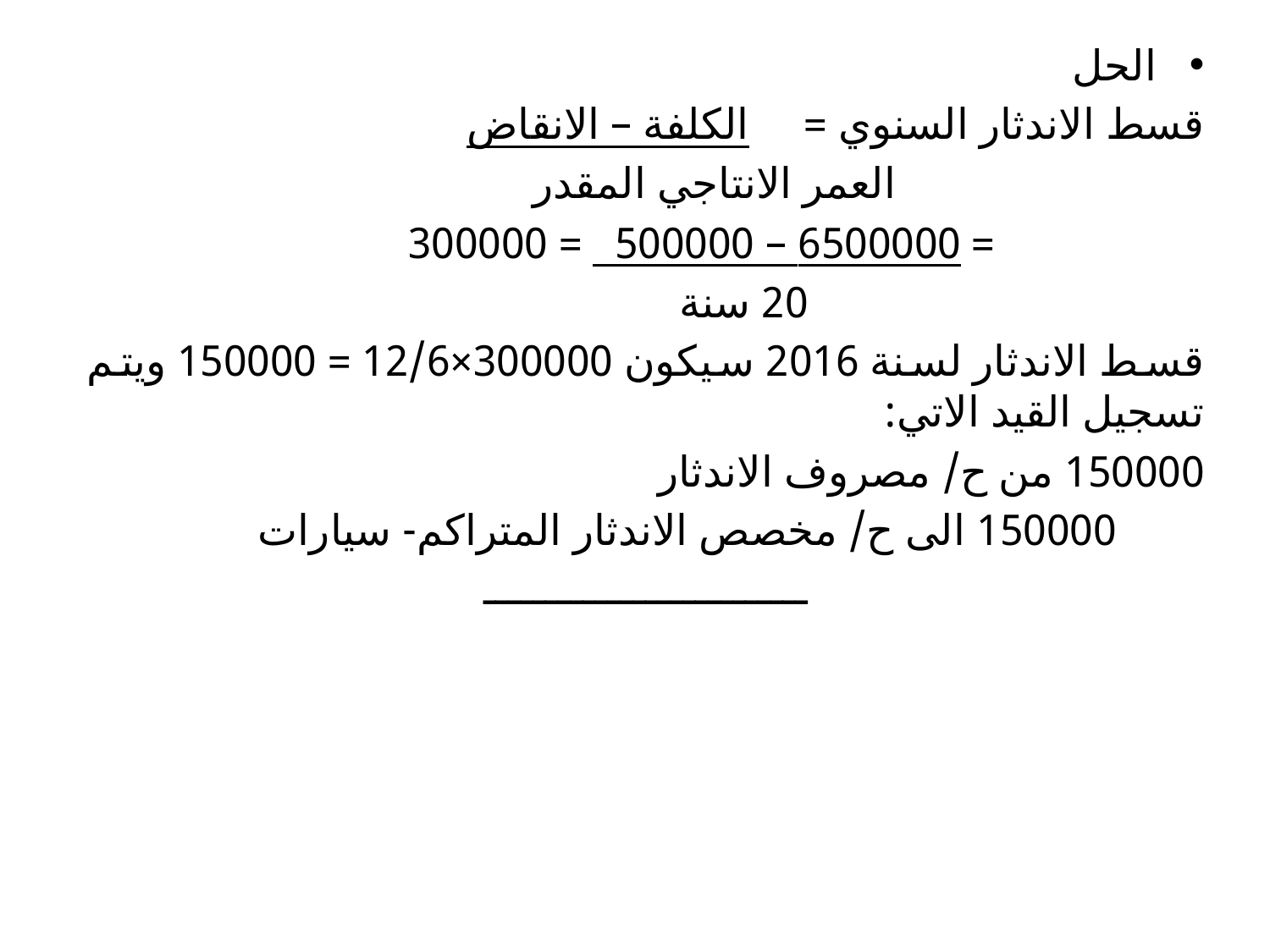

الحل
قسط الاندثار السنوي =     الكلفة – الانقاض
                            العمر الانتاجي المقدر
                   = 6500000 – 500000   = 300000
                                    20 سنة
قسط الاندثار لسنة 2016 سيكون 300000×12/6 = 150000 ويتم تسجيل القيد الاتي:
150000 من ح/ مصروف الاندثار
        150000 الى ح/ مخصص الاندثار المتراكم- سيارات
ــــــــــــــــــــــــــ